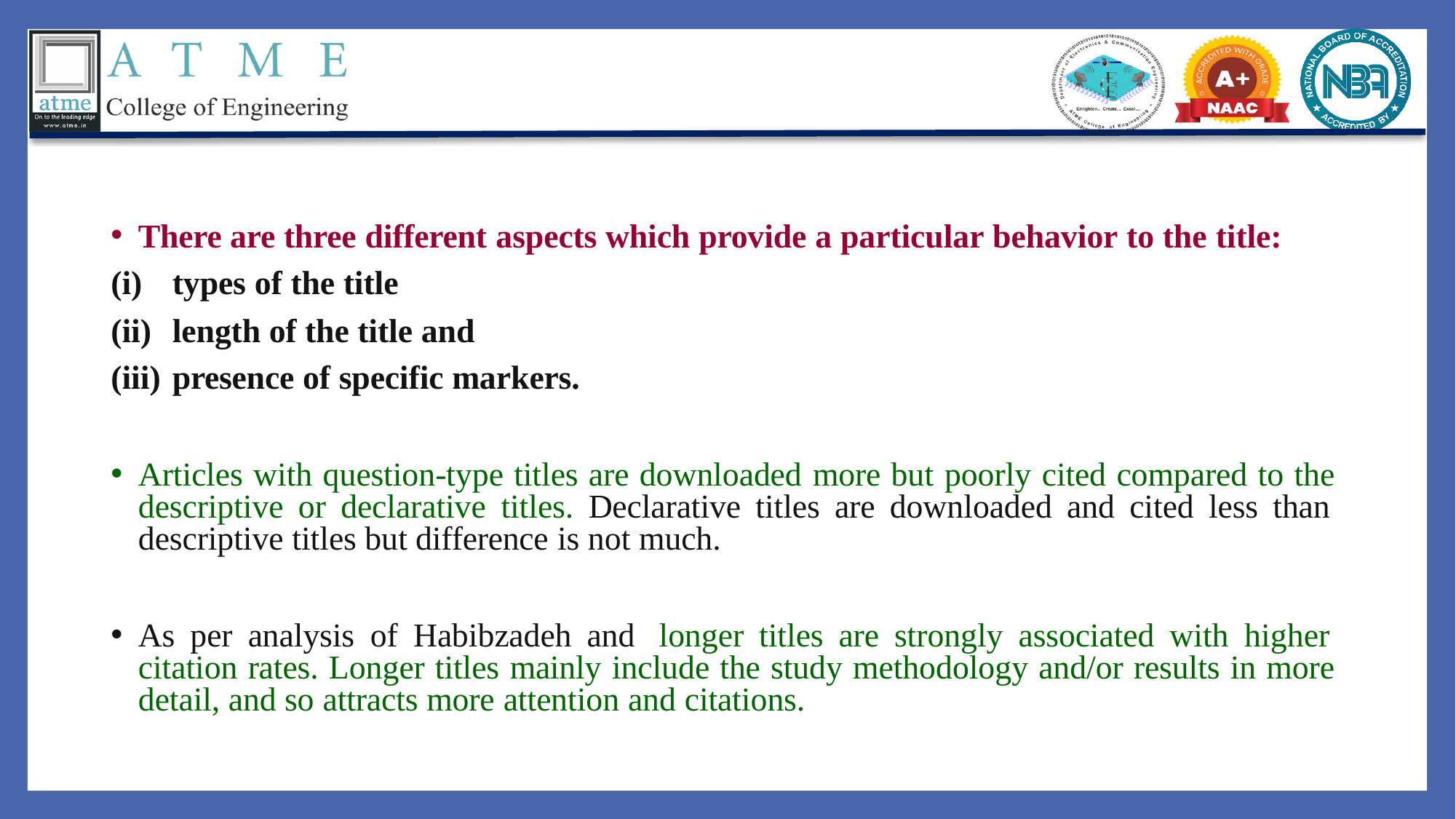

There are three different aspects which provide a particular behavior to the title:
types of the title
length of the title and
presence of specific markers.

Articles with question-type titles are downloaded more but poorly cited compared to the  descriptive or declarative titles. Declarative titles are downloaded and cited less than  descriptive titles but difference is not much.

As per analysis of Habibzadeh and longer titles are strongly associated with higher  citation rates. Longer titles mainly include the study methodology and/or results in more  detail, and so attracts more attention and citations.